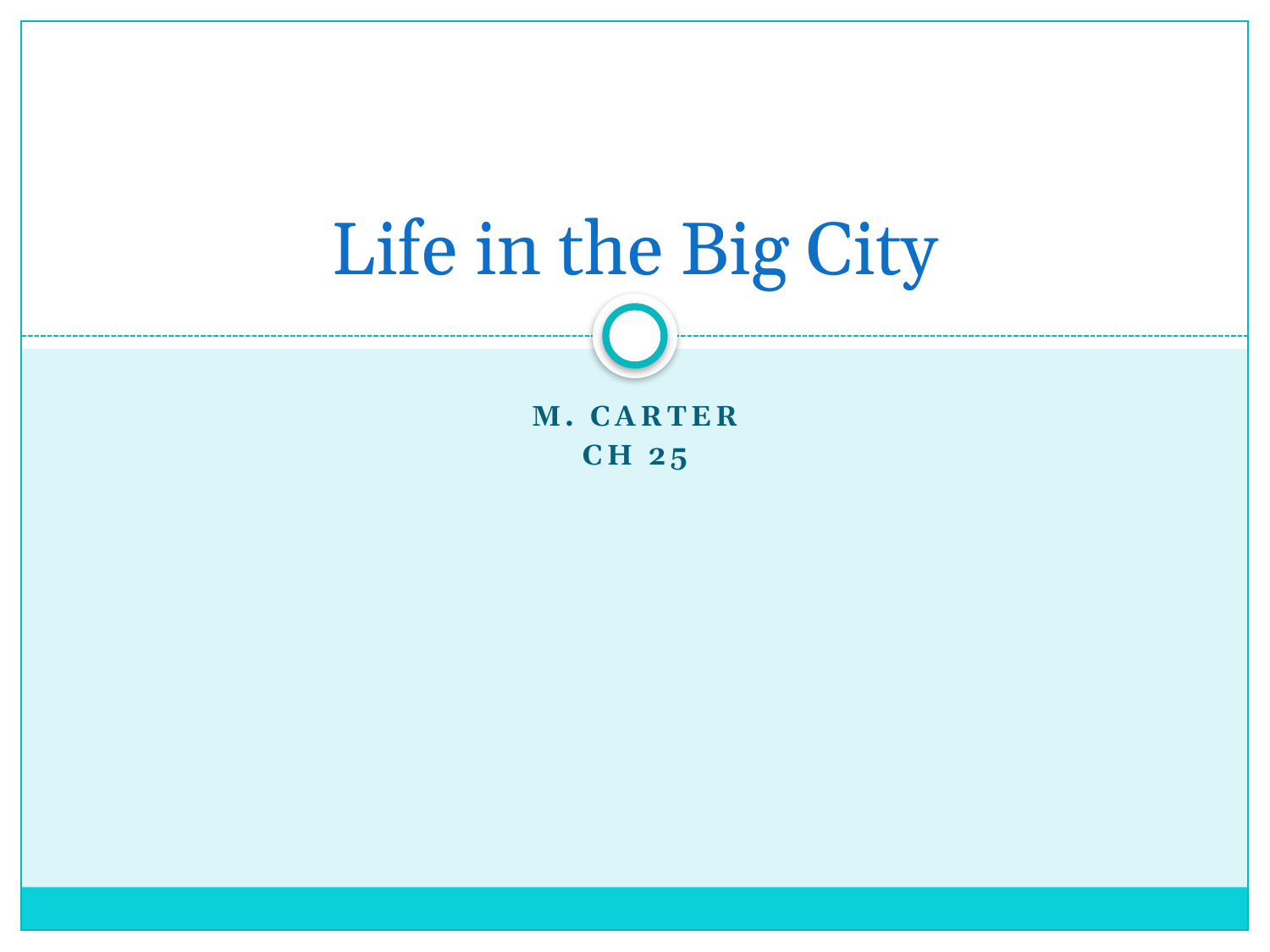

# Life in the Big City
M. Carter
Ch 25